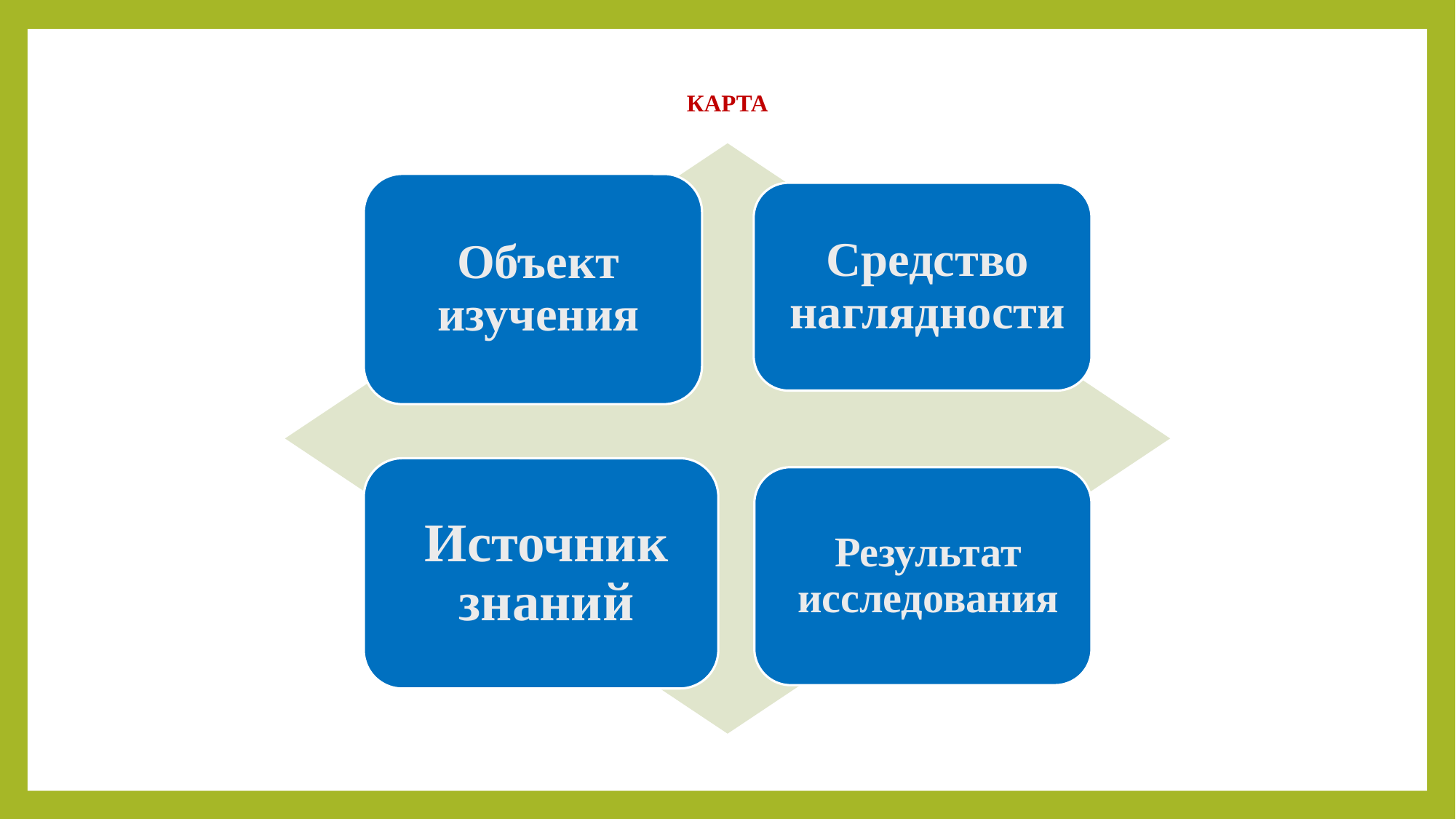

# КАРТА
Объект изучения
Средство наглядности
Источник знаний
Результат исследования